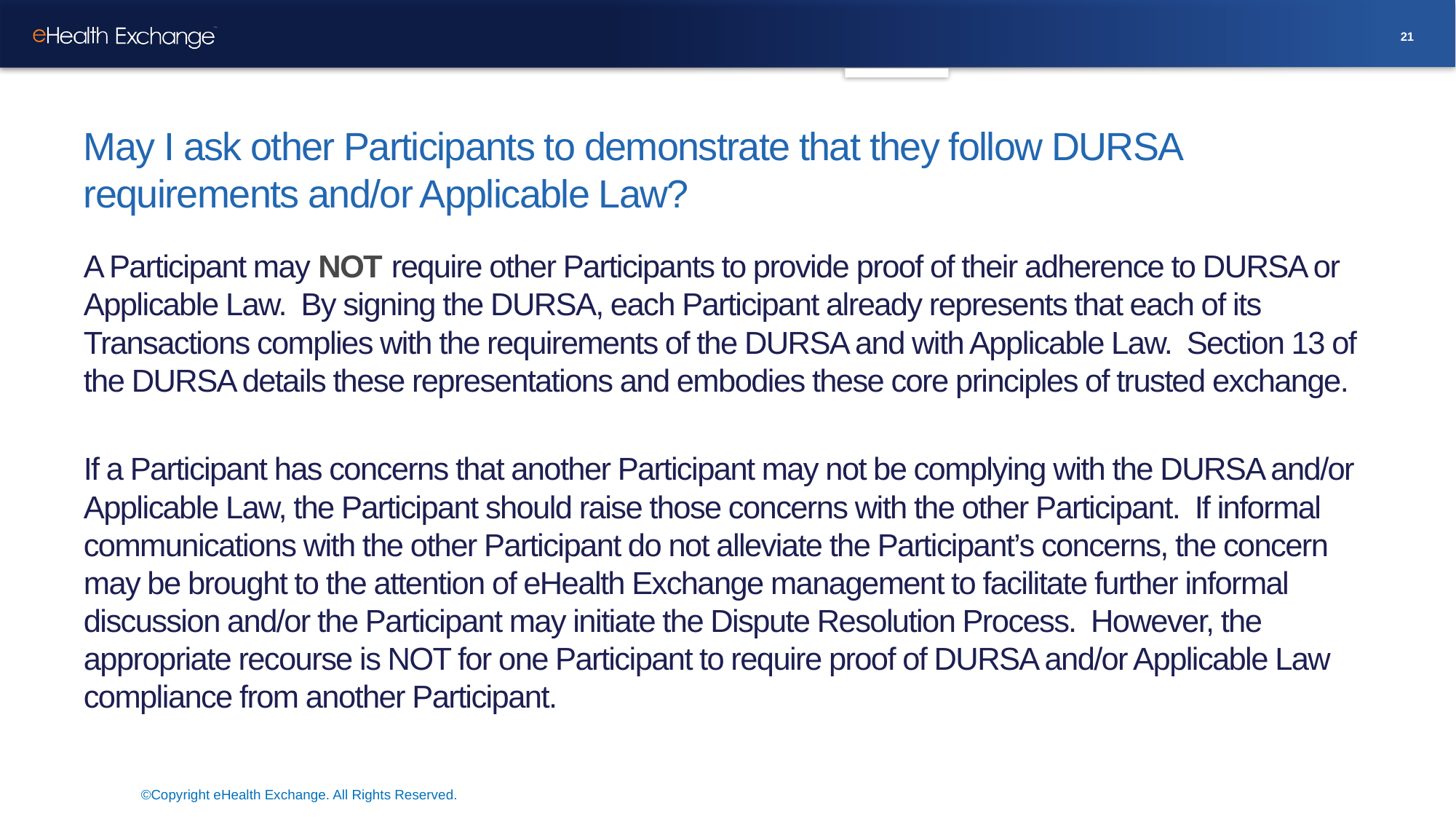

21
# May I ask other Participants to demonstrate that they follow DURSA requirements and/or Applicable Law?
A Participant may NOT require other Participants to provide proof of their adherence to DURSA or Applicable Law.  By signing the DURSA, each Participant already represents that each of its Transactions complies with the requirements of the DURSA and with Applicable Law.  Section 13 of the DURSA details these representations and embodies these core principles of trusted exchange.

If a Participant has concerns that another Participant may not be complying with the DURSA and/or Applicable Law, the Participant should raise those concerns with the other Participant.  If informal communications with the other Participant do not alleviate the Participant’s concerns, the concern may be brought to the attention of eHealth Exchange management to facilitate further informal discussion and/or the Participant may initiate the Dispute Resolution Process.  However, the appropriate recourse is NOT for one Participant to require proof of DURSA and/or Applicable Law compliance from another Participant.
©Copyright eHealth Exchange. All Rights Reserved.